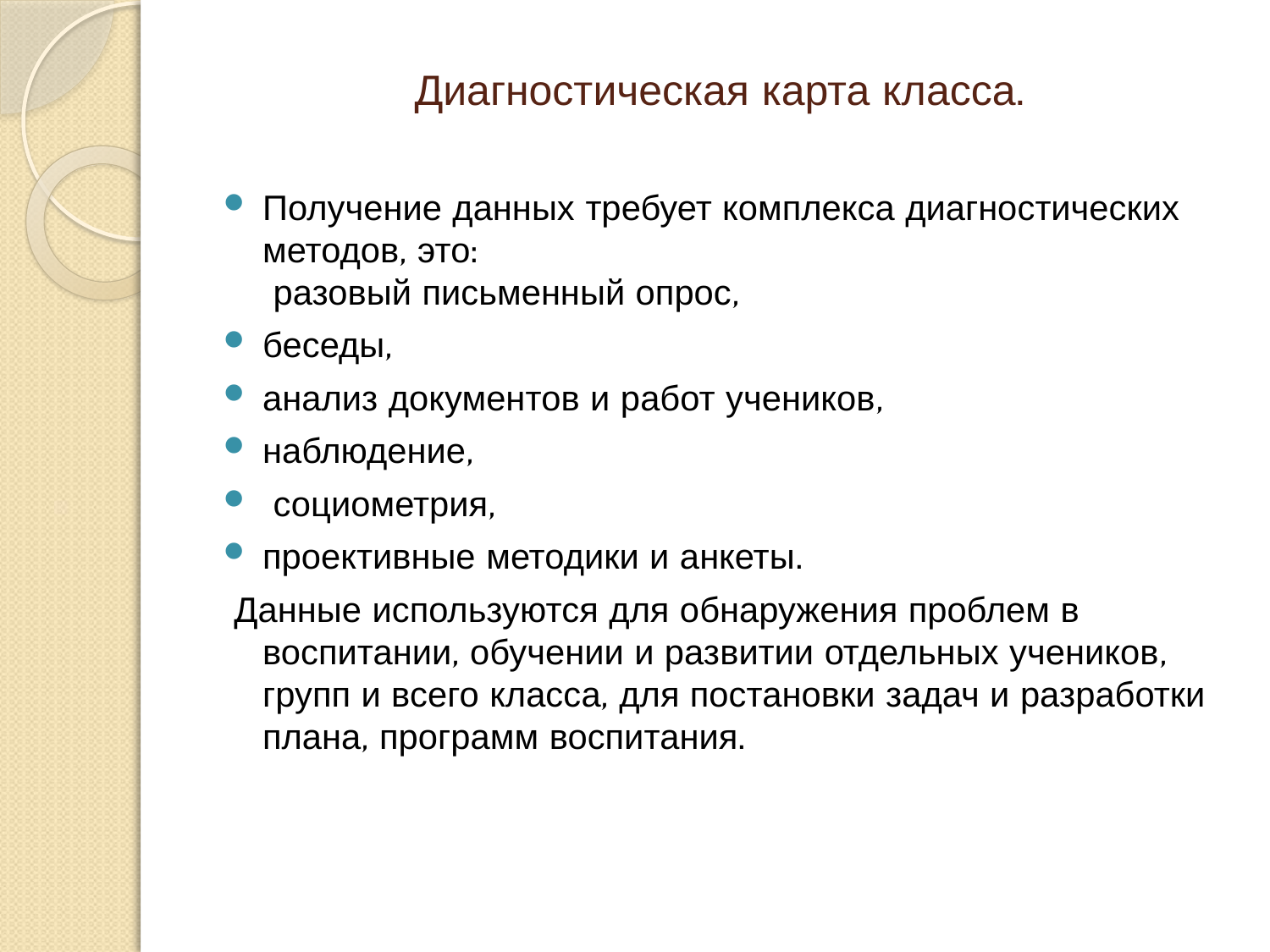

# Диагностическая карта класса.
Получение данных требует комплекса диагностических методов, это:
 разовый письменный опрос,
беседы,
анализ документов и работ учеников,
наблюдение,
 социометрия,
проективные методики и анкеты.
 Данные используются для обнаружения проблем в воспитании, обучении и развитии отдельных учеников, групп и всего класса, для постановки задач и разработки плана, программ воспитания.